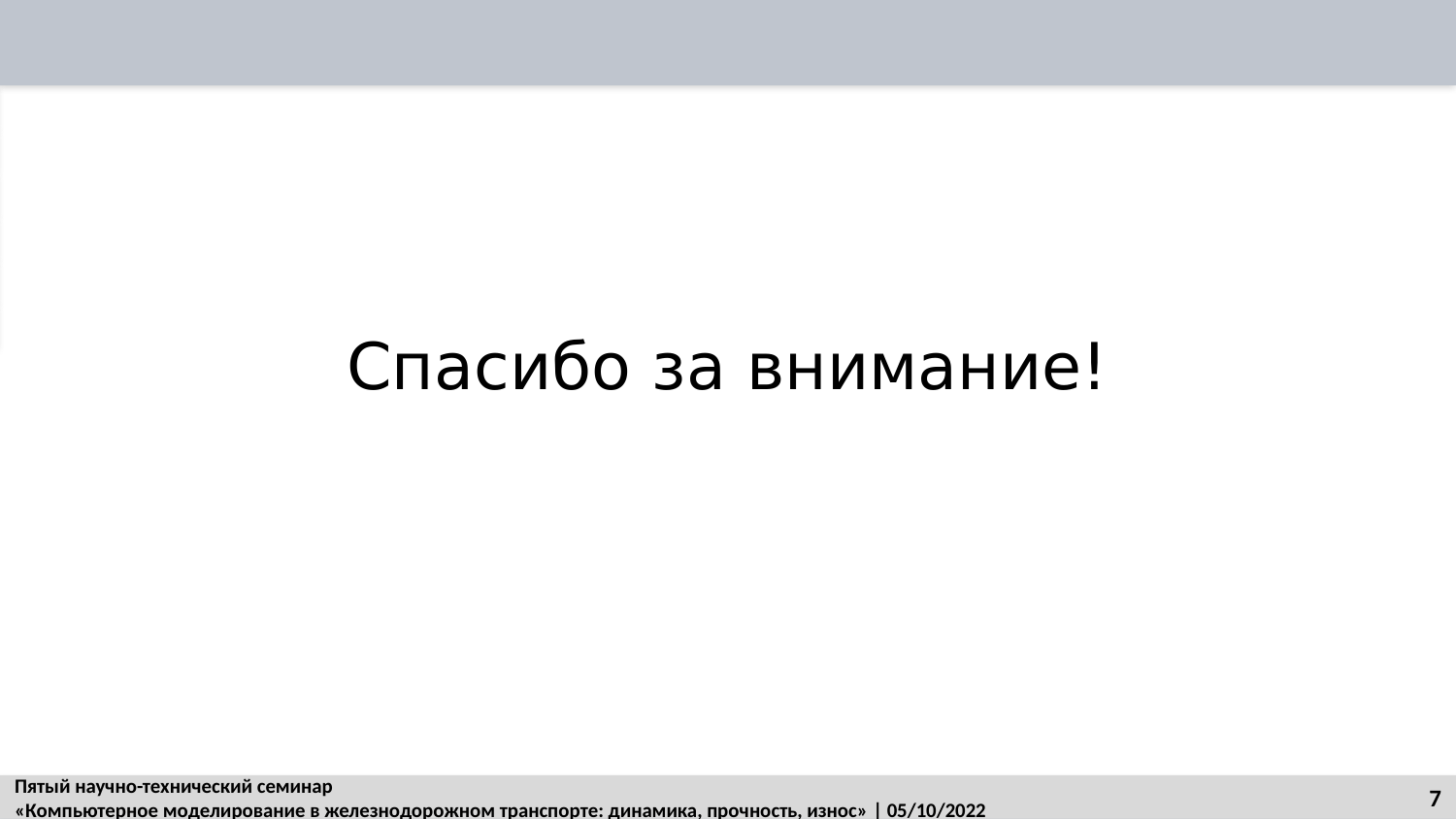

Спасибо за внимание!
Пятый научно-технический семинар
«Компьютерное моделирование в железнодорожном транспорте: динамика, прочность, износ» | 05/10/2022
7